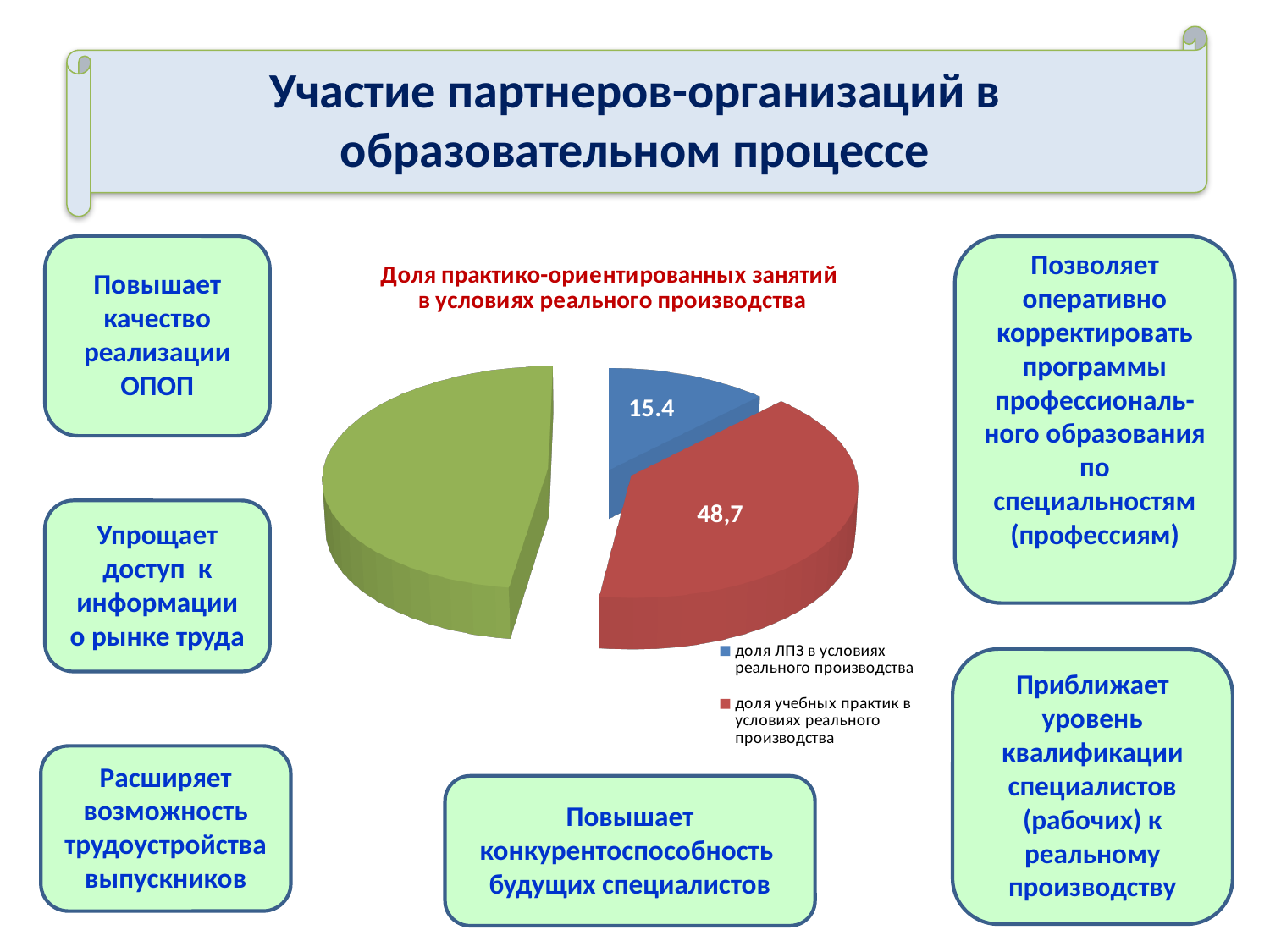

# Участие партнеров-организаций в образовательном процессе

Повышает качество реализации ОПОП

Позволяет оперативно корректировать программы профессиональ-ного образования по специальностям (профессиям)

[unsupported chart]

Упрощает доступ  к информации о рынке труда

Приближает уровень квалификации специалистов (рабочих) к реальному производству

Расширяет возможность трудоустройства выпускников

Повышает конкурентоспособность  будущих специалистов